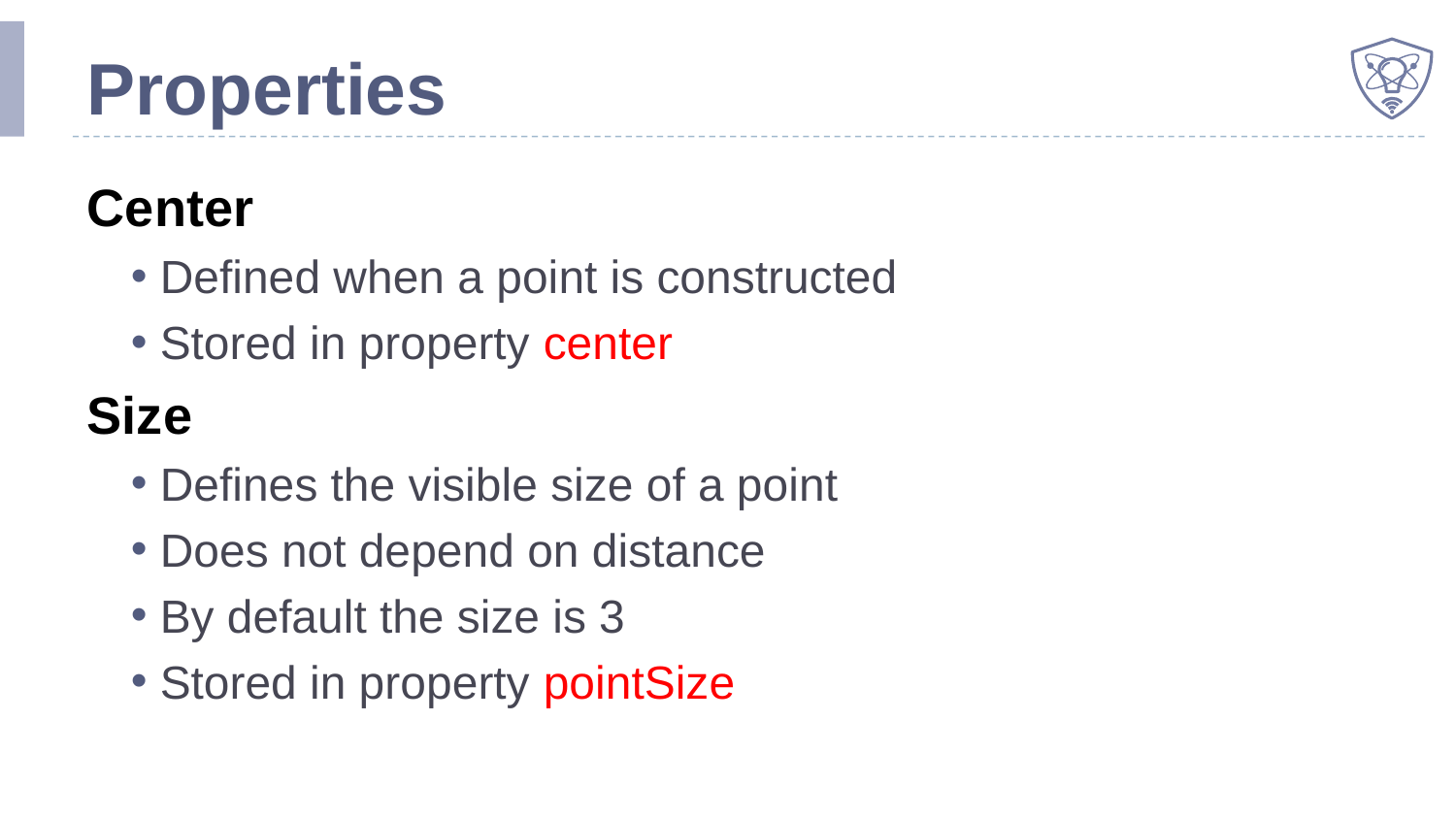

# Properties
Center
Defined when a point is constructed
Stored in property center
Size
Defines the visible size of a point
Does not depend on distance
By default the size is 3
Stored in property pointSize